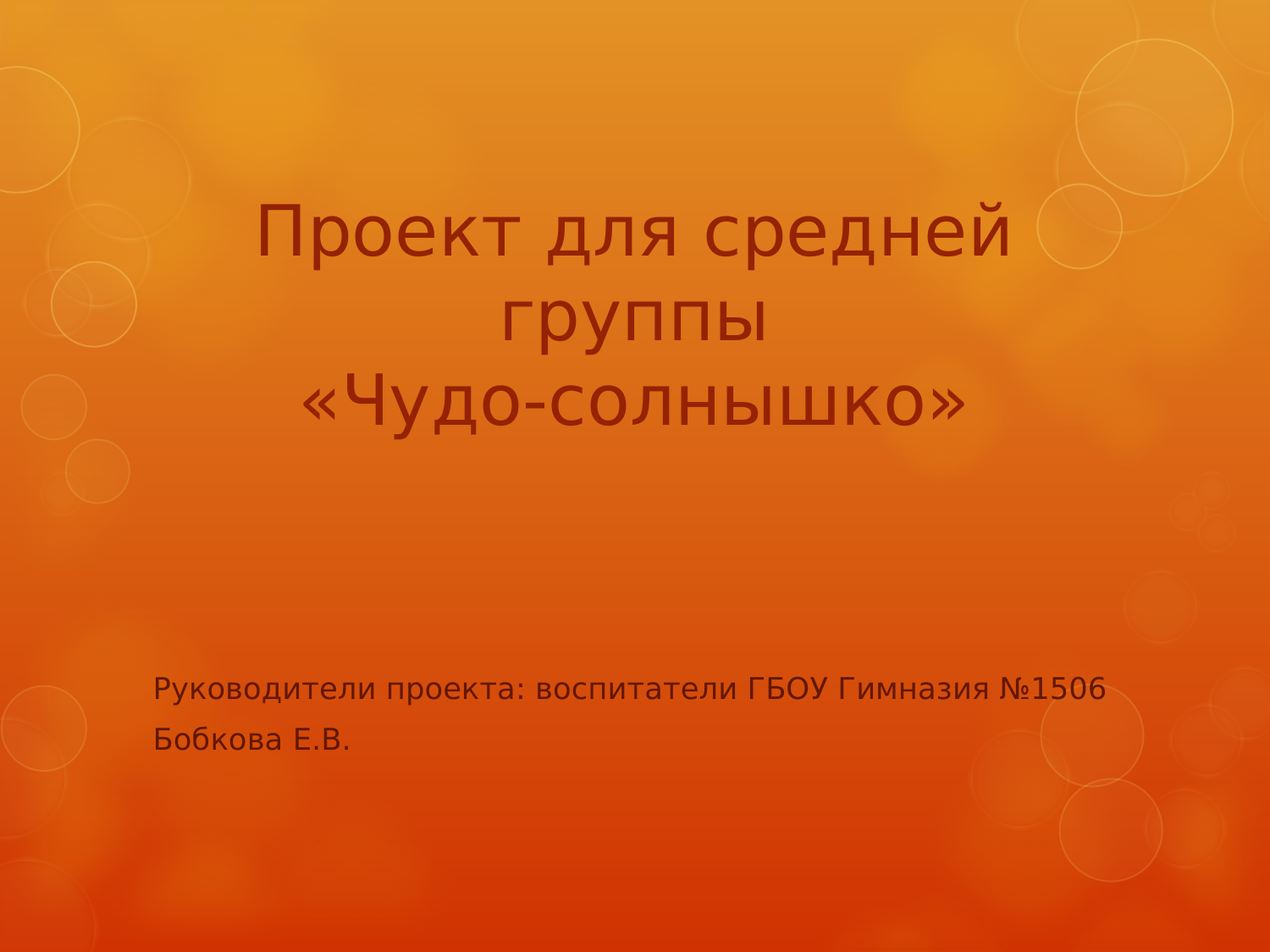

# Проект для средней группы «Чудо-солнышко»
Руководители проекта: воспитатели ГБОУ Гимназия №1506
Бобкова Е.В.